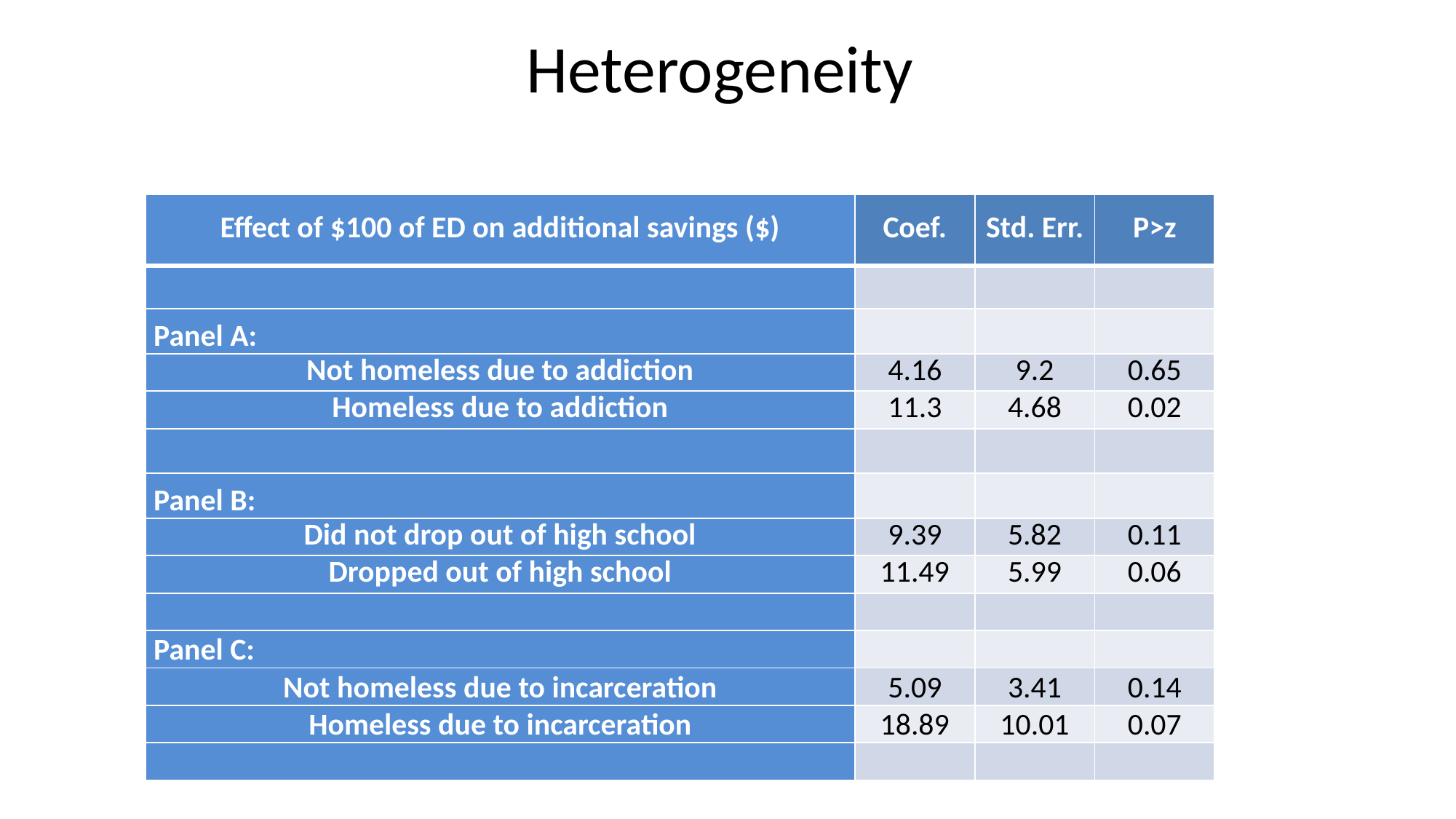

# Heterogeneity
| Effect of $100 of ED on additional savings ($) | Coef. | Std. Err. | P>z |
| --- | --- | --- | --- |
|  |  |  |  |
| Panel A: |  |  |  |
| Not homeless due to addiction | 4.16 | 9.2 | 0.65 |
| Homeless due to addiction | 11.3 | 4.68 | 0.02 |
|  |  |  |  |
| Panel B: |  |  |  |
| Did not drop out of high school | 9.39 | 5.82 | 0.11 |
| Dropped out of high school | 11.49 | 5.99 | 0.06 |
|  |  |  |  |
| Panel C: |  |  |  |
| Not homeless due to incarceration | 5.09 | 3.41 | 0.14 |
| Homeless due to incarceration | 18.89 | 10.01 | 0.07 |
|  |  |  |  |